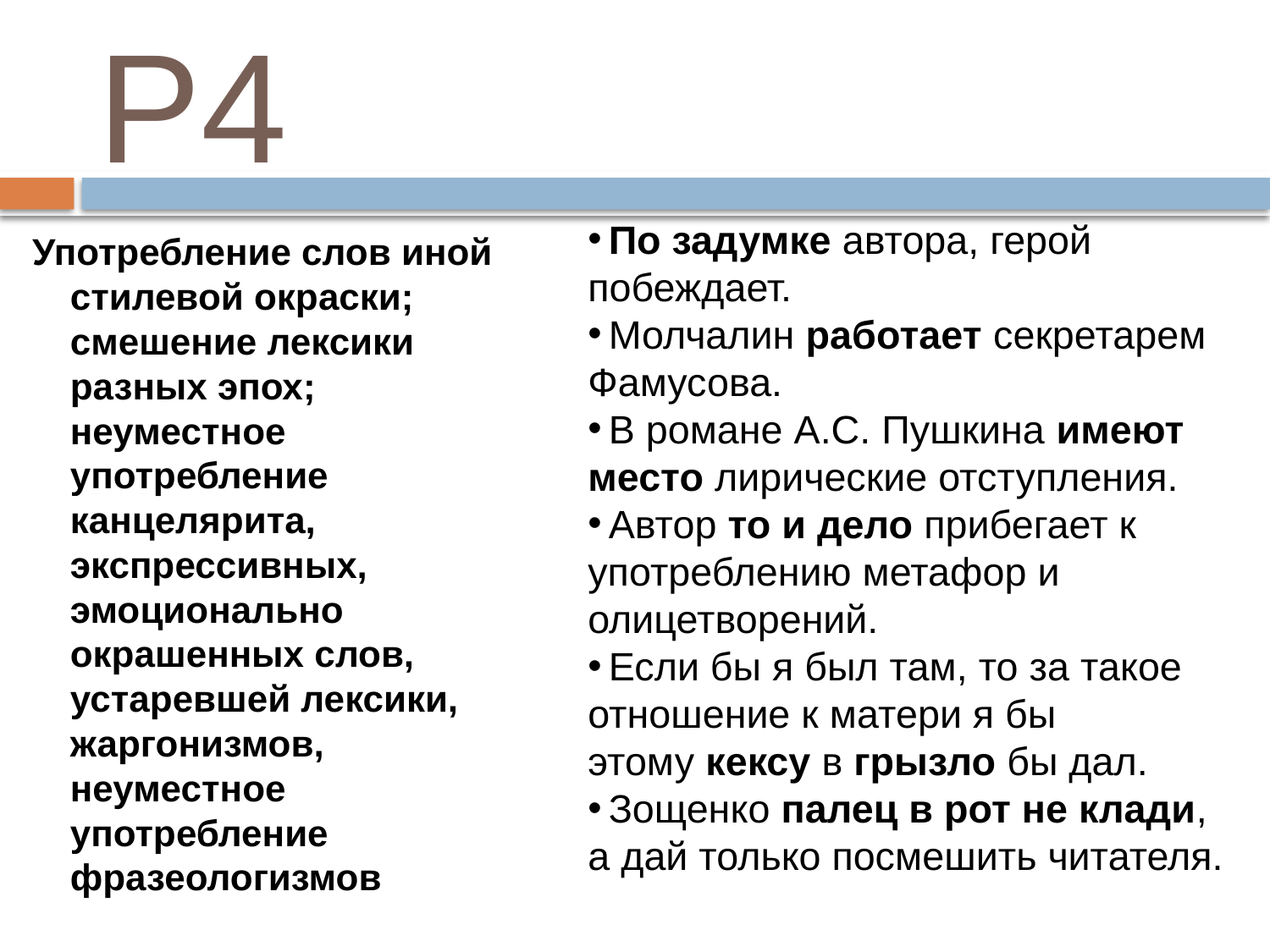

# Р4
 По задумке автора, герой побеждает.
 Молчалин работает секретарем Фамусова.
 В романе А.С. Пушкина имеют место лирические отступления.
 Автор то и дело прибегает к употреблению метафор и олицетворений.
 Если бы я был там, то за такое отношение к матери я бы этому кексу в грызло бы дал.
 Зощенко палец в рот не клади, а дай только посмешить читателя.
Употребление слов иной стилевой окраски; смешение лексики разных эпох; неуместное употребление канцелярита, экспрессивных, эмоционально окрашенных слов, устаревшей лексики, жаргонизмов, неуместное употребление фразеологизмов